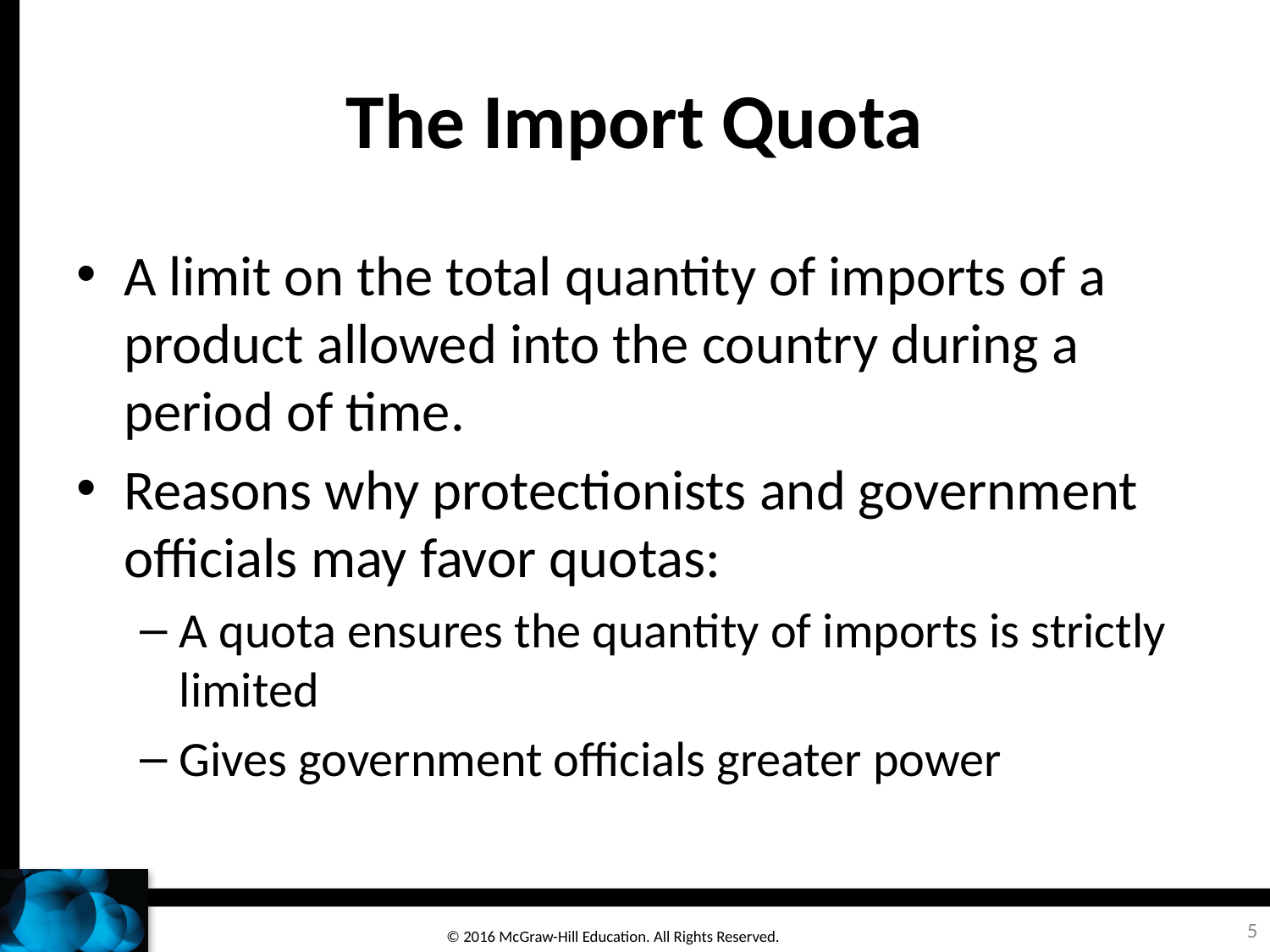

# The Import Quota
A limit on the total quantity of imports of a product allowed into the country during a period of time.
Reasons why protectionists and government officials may favor quotas:
A quota ensures the quantity of imports is strictly limited
Gives government officials greater power
5
© 2016 McGraw-Hill Education. All Rights Reserved.